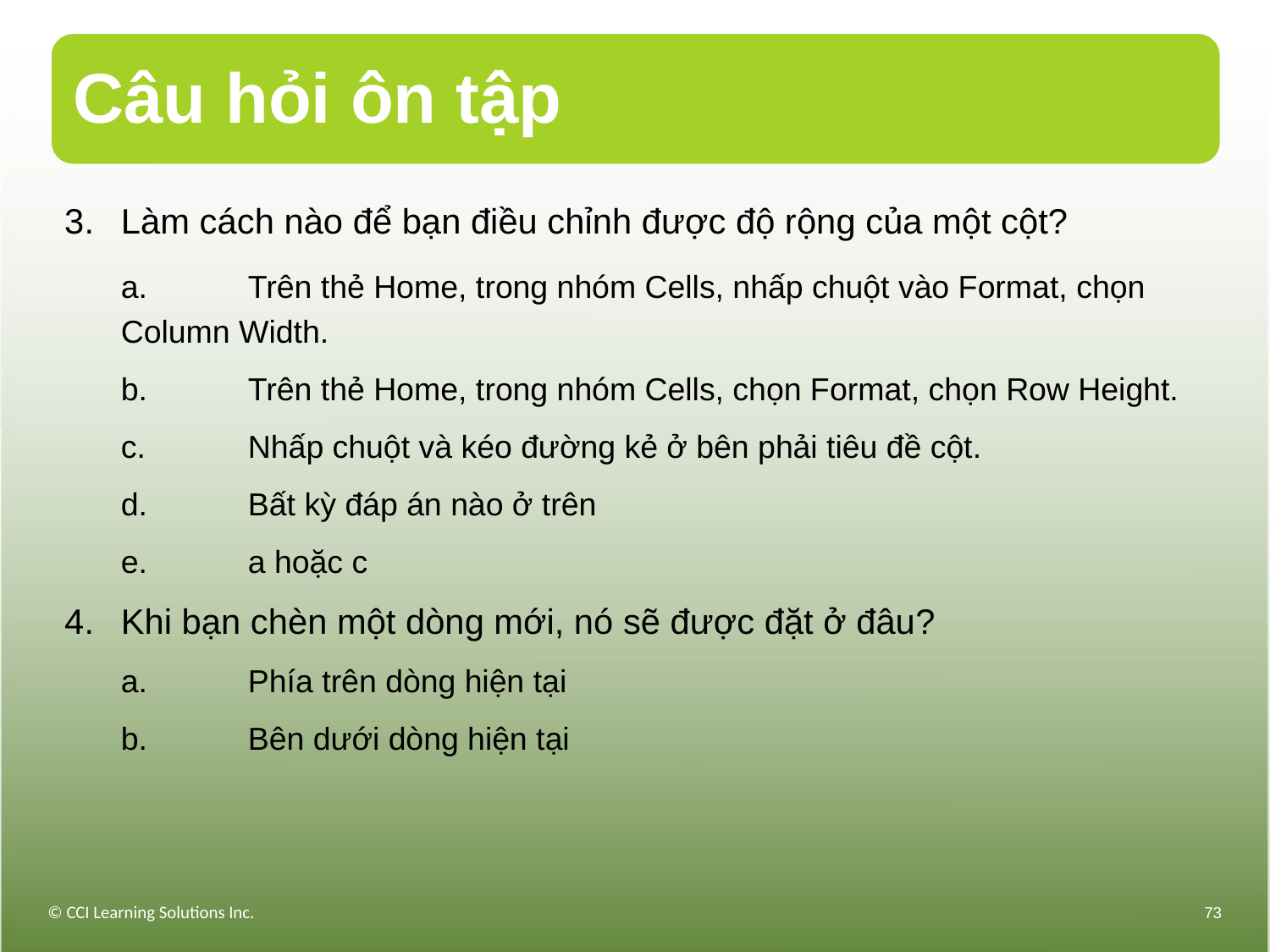

# Câu hỏi ôn tập
3.	Làm cách nào để bạn điều chỉnh được độ rộng của một cột?
	a.	Trên thẻ Home, trong nhóm Cells, nhấp chuột vào Format, chọn Column Width.
	b.	Trên thẻ Home, trong nhóm Cells, chọn Format, chọn Row Height.
	c.	Nhấp chuột và kéo đường kẻ ở bên phải tiêu đề cột.
	d.	Bất kỳ đáp án nào ở trên
	e.	a hoặc c
4.	Khi bạn chèn một dòng mới, nó sẽ được đặt ở đâu?
	a.	Phía trên dòng hiện tại
	b.	Bên dưới dòng hiện tại
© CCI Learning Solutions Inc.
73